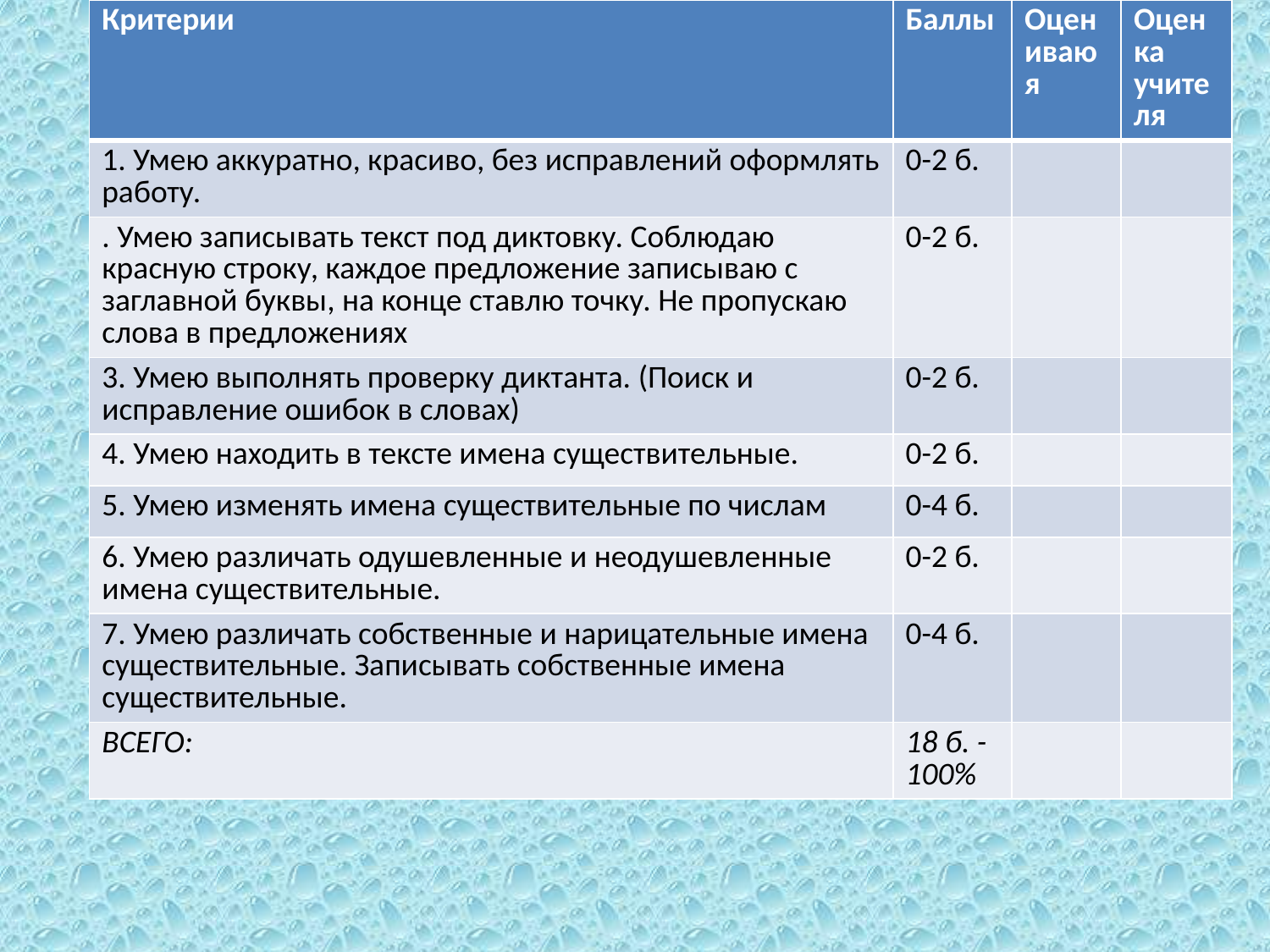

| Критерии | Баллы | Оцениваю я | Оценка учителя |
| --- | --- | --- | --- |
| 1. Умею аккуратно, красиво, без исправлений оформлять работу. | 0-2 б. |  |  |
| . Умею записывать текст под диктовку. Соблюдаю красную строку, каждое предложение записываю с заглавной буквы, на конце ставлю точку. Не пропускаю слова в предложениях | 0-2 б. |  |  |
| 3. Умею выполнять проверку диктанта. (Поиск и исправление ошибок в словах) | 0-2 б. |  |  |
| 4. Умею находить в тексте имена существительные. | 0-2 б. |  |  |
| 5. Умею изменять имена существительные по числам | 0-4 б. |  |  |
| 6. Умею различать одушевленные и неодушевленные имена существительные. | 0-2 б. |  |  |
| 7. Умею различать собственные и нарицательные имена существительные. Записывать собственные имена существительные. | 0-4 б. |  |  |
| ВСЕГО: | 18 б. - 100% |  |  |